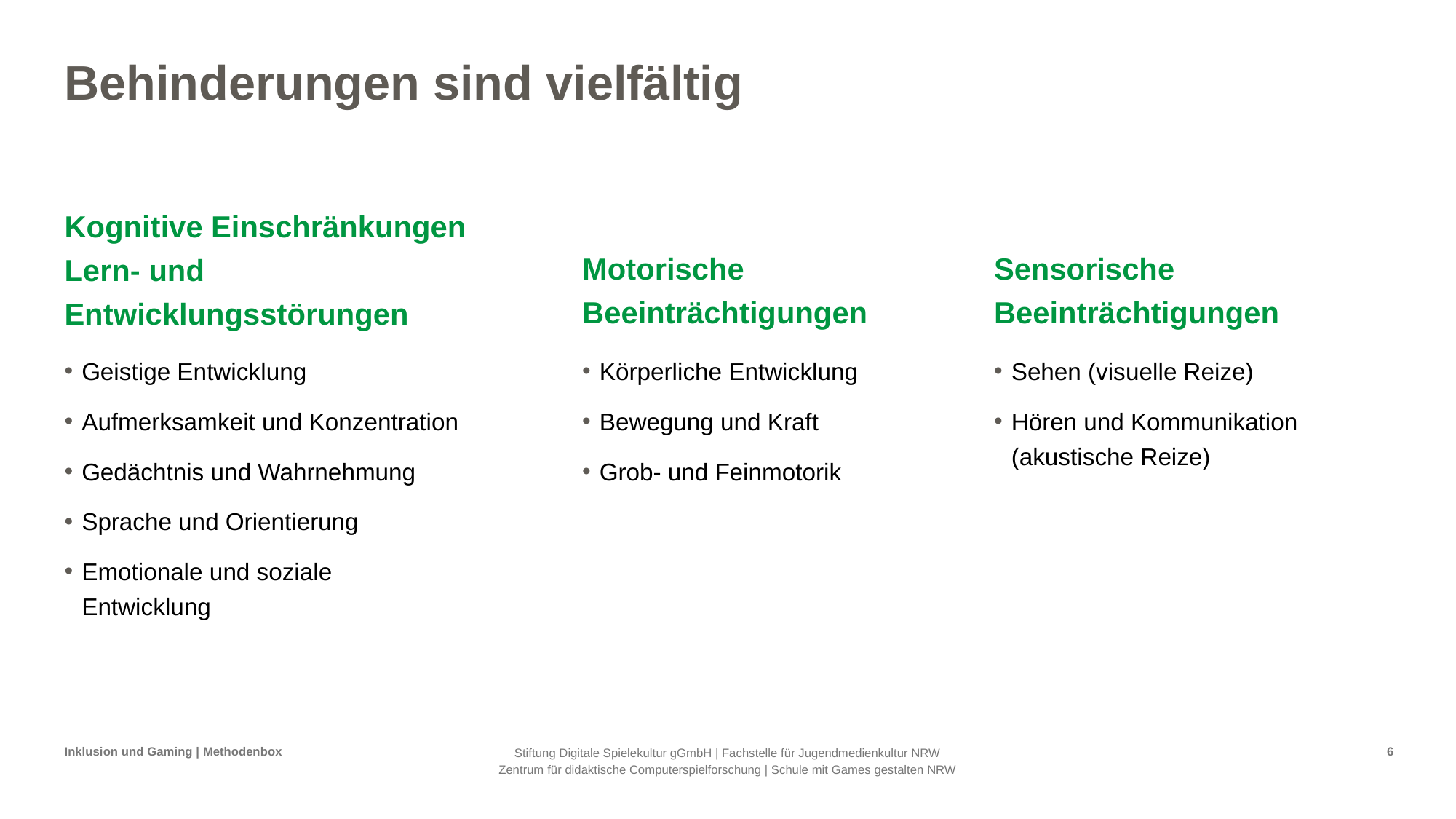

# Behinderungen sind vielfältig
Motorische Beeinträchtigungen
Sensorische Beeinträchtigungen
Kognitive Einschränkungen Lern- und Entwicklungsstörungen
Geistige Entwicklung
Aufmerksamkeit und Konzentration
Gedächtnis und Wahrnehmung
Sprache und Orientierung
Emotionale und soziale Entwicklung
Körperliche Entwicklung
Bewegung und Kraft
Grob- und Feinmotorik
Sehen (visuelle Reize)
Hören und Kommunikation (akustische Reize)
Inklusion und Gaming | Methodenbox
6